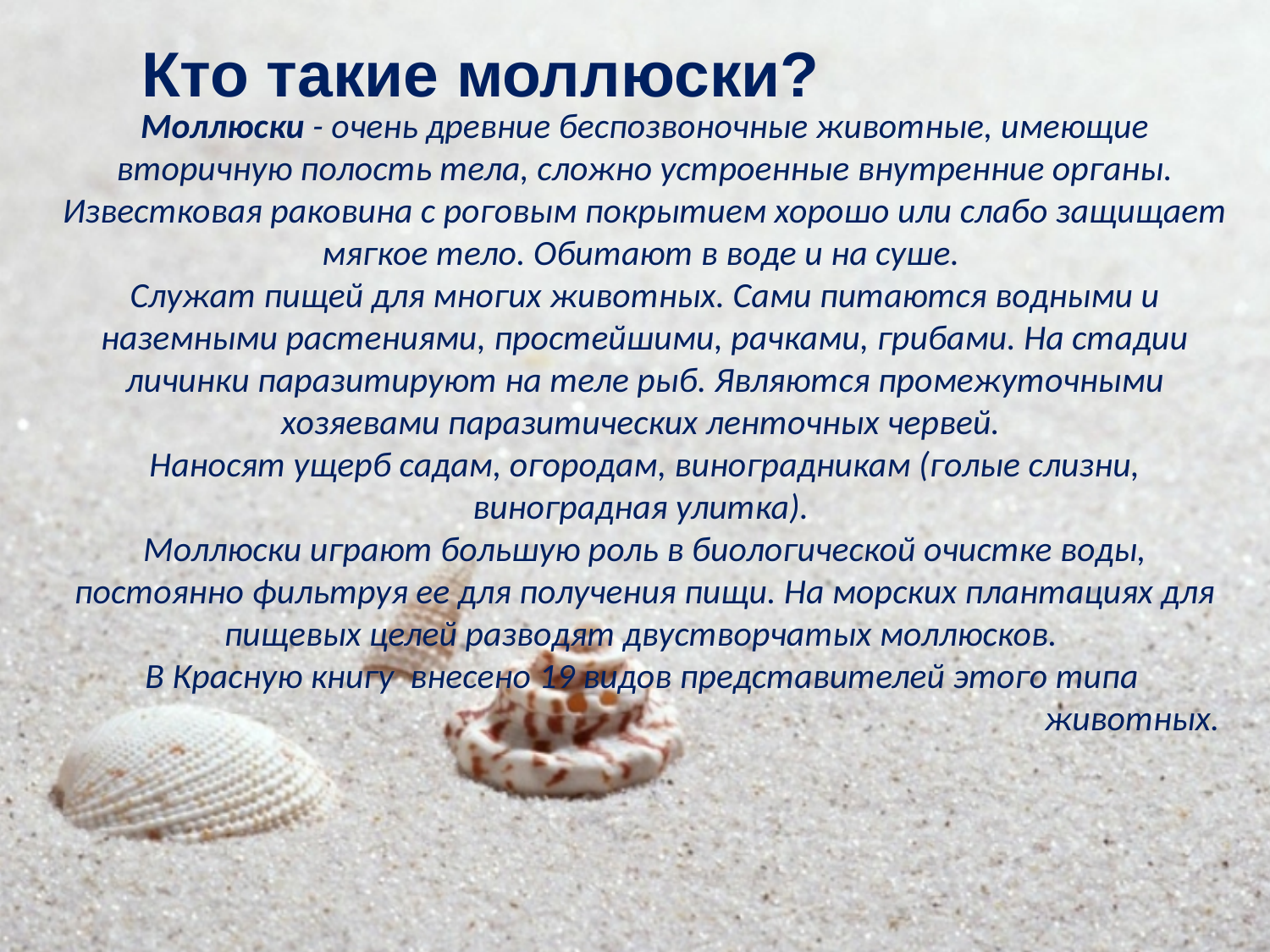

Кто такие моллюски?

Моллюски - очень древние беспозвоночные животные, имеющие вторичную полость тела, сложно устроенные внутренние органы. Известковая раковина с роговым покрытием хорошо или слабо защищает мягкое тело. Обитают в воде и на суше.
Служат пищей для многих животных. Сами питаются водными и наземными растениями, простейшими, рачками, грибами. На стадии личинки паразитируют на теле рыб. Являются промежуточными хозяевами паразитических ленточных червей.
Наносят ущерб садам, огородам, виноградникам (голые слизни, виноградная улитка).
Моллюски играют большую роль в биологической очистке воды, постоянно фильтруя ее для получения пищи. На морских плантациях для пищевых целей разводят двустворчатых моллюсков.
В Красную книгу  внесено 19 видов представителей этого типа            животных.